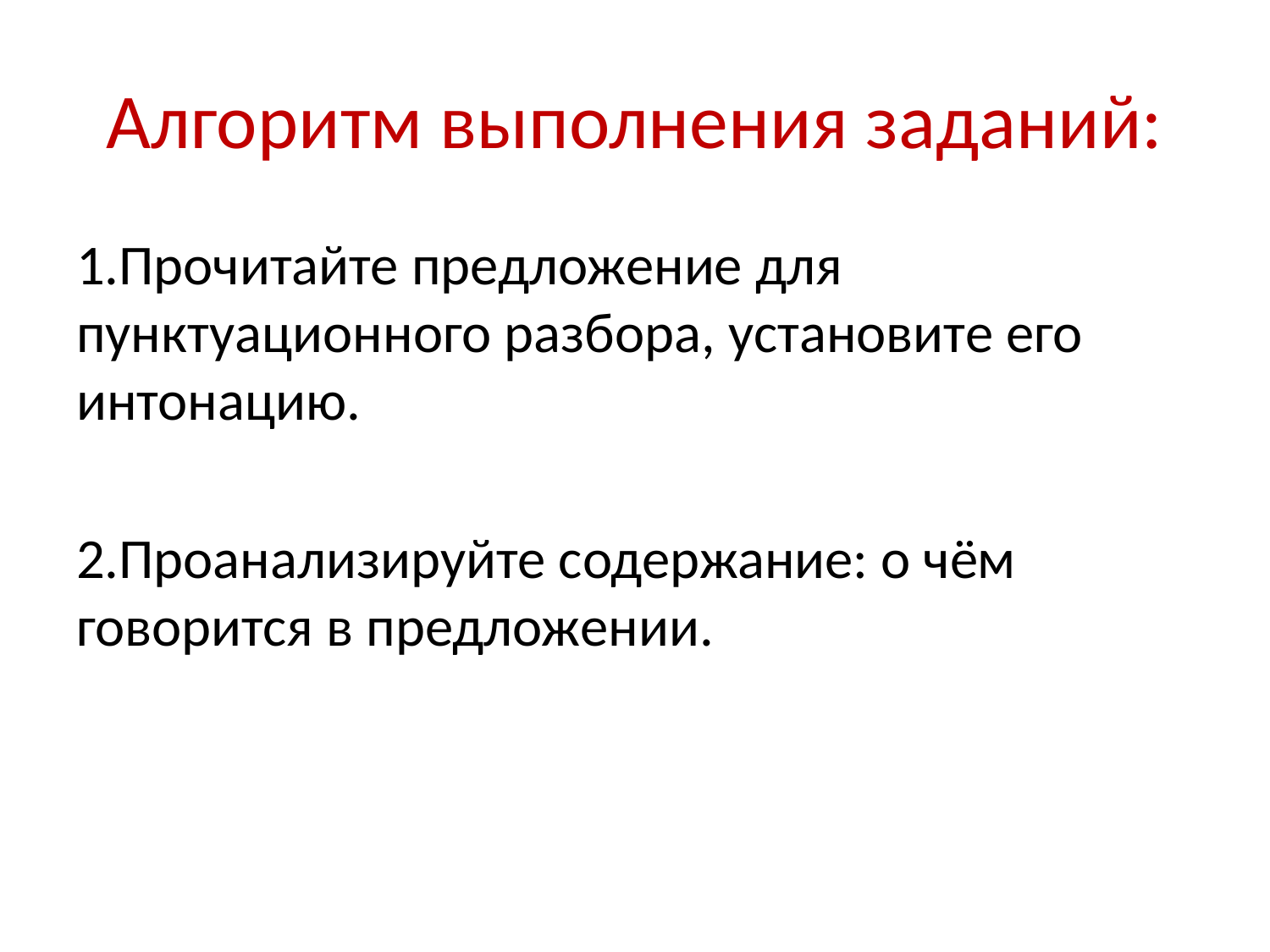

# Алгоритм выполнения заданий:
1.Прочитайте предложение для пунктуационного разбора, установите его интонацию.

2.Проанализируйте содержание: о чём говорится в предложении.